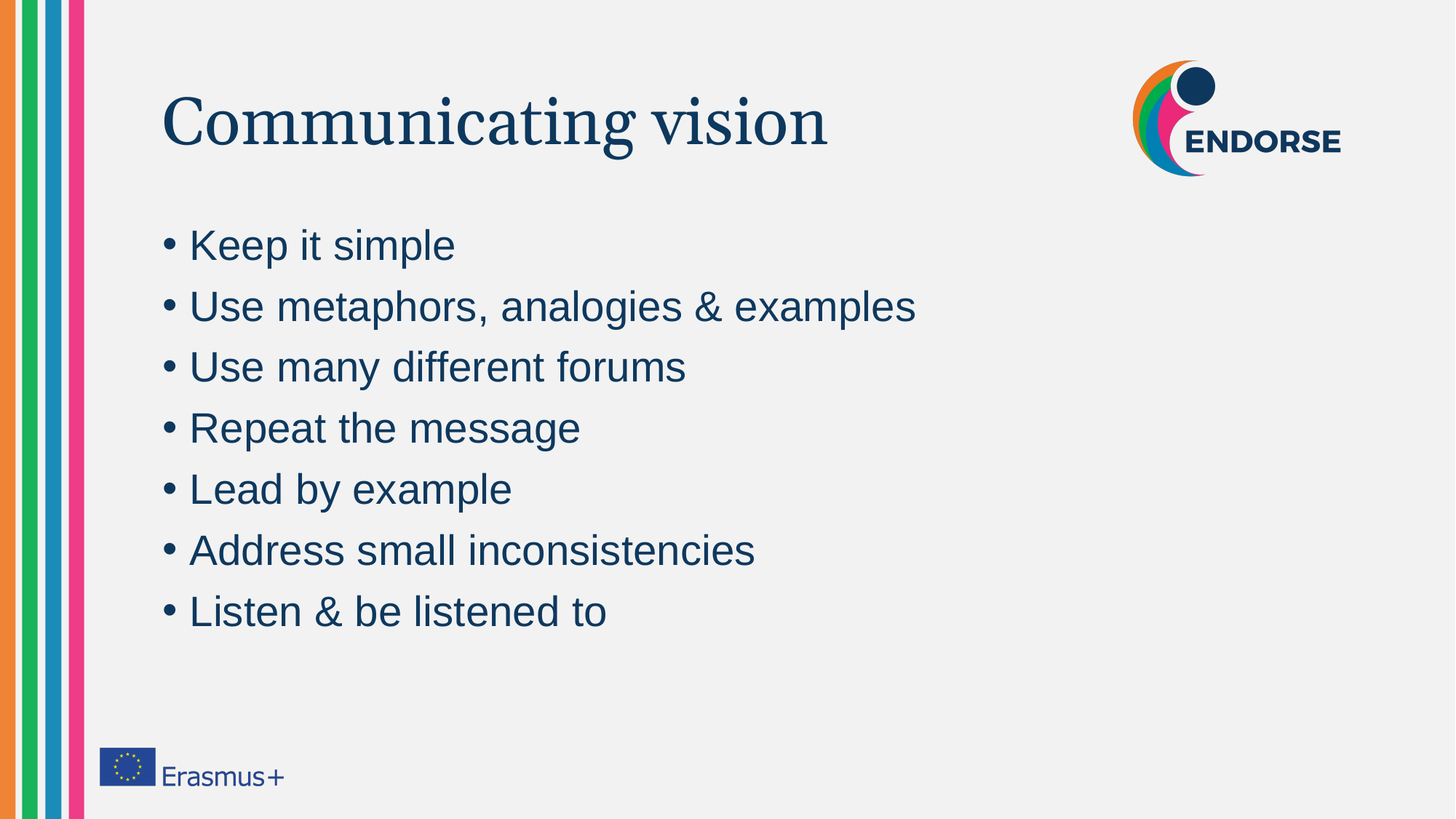

# Communicating vision
Keep it simple
Use metaphors, analogies & examples
Use many different forums
Repeat the message
Lead by example
Address small inconsistencies
Listen & be listened to